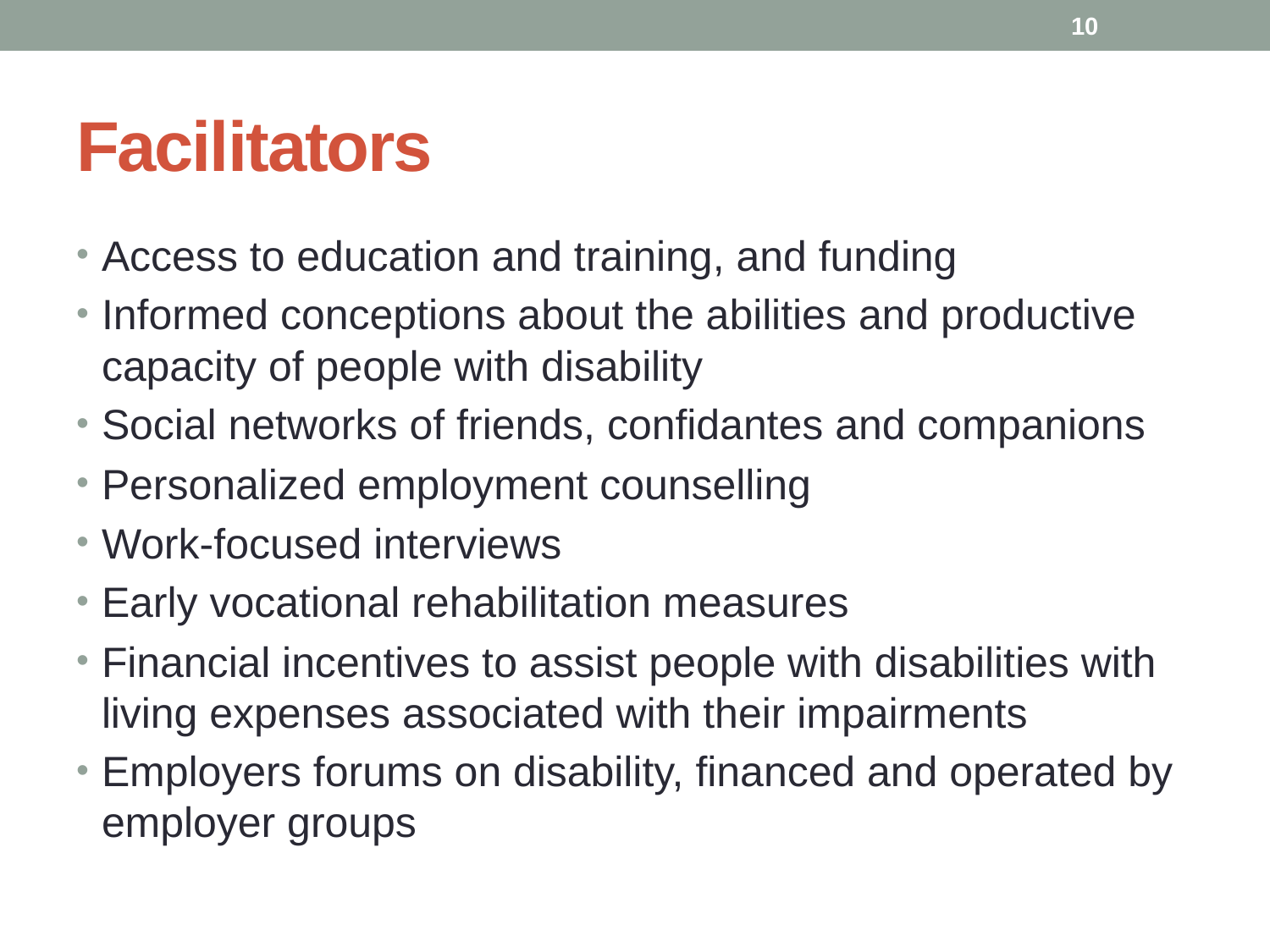

10
# Facilitators
Access to education and training, and funding
Informed conceptions about the abilities and productive capacity of people with disability
Social networks of friends, confidantes and companions
Personalized employment counselling
Work-focused interviews
Early vocational rehabilitation measures
Financial incentives to assist people with disabilities with living expenses associated with their impairments
Employers forums on disability, financed and operated by employer groups